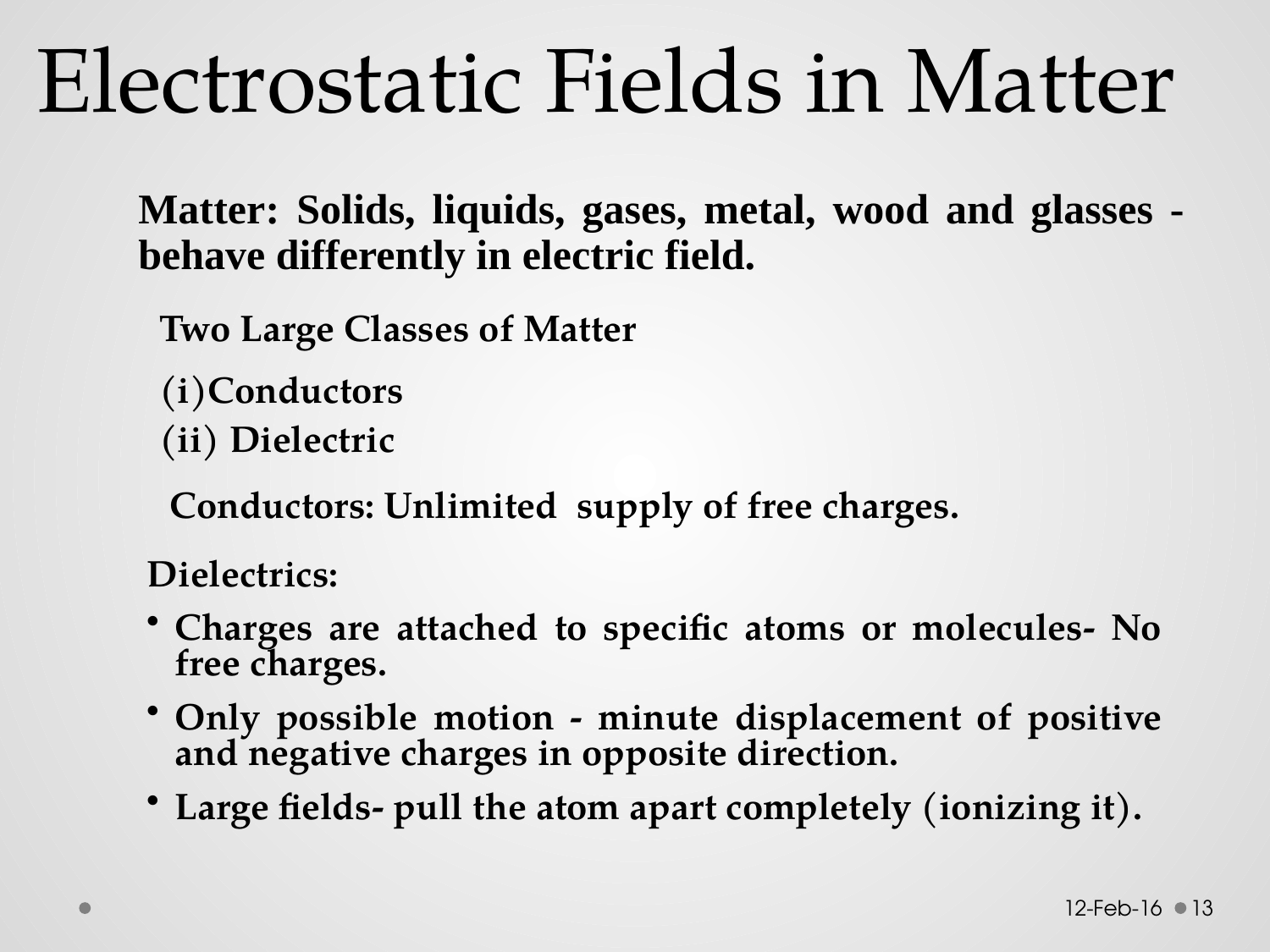

# Electrostatic Fields in Matter
Matter: Solids, liquids, gases, metal, wood and glasses - behave differently in electric field.
Two Large Classes of Matter
Conductors
 Dielectric
Conductors: Unlimited  supply of free charges.
Dielectrics:
Charges are attached to specific atoms or molecules- No free charges.
Only possible motion - minute displacement of positive and negative charges in opposite direction.
Large fields- pull the atom apart completely (ionizing it).
12-Feb-16
13